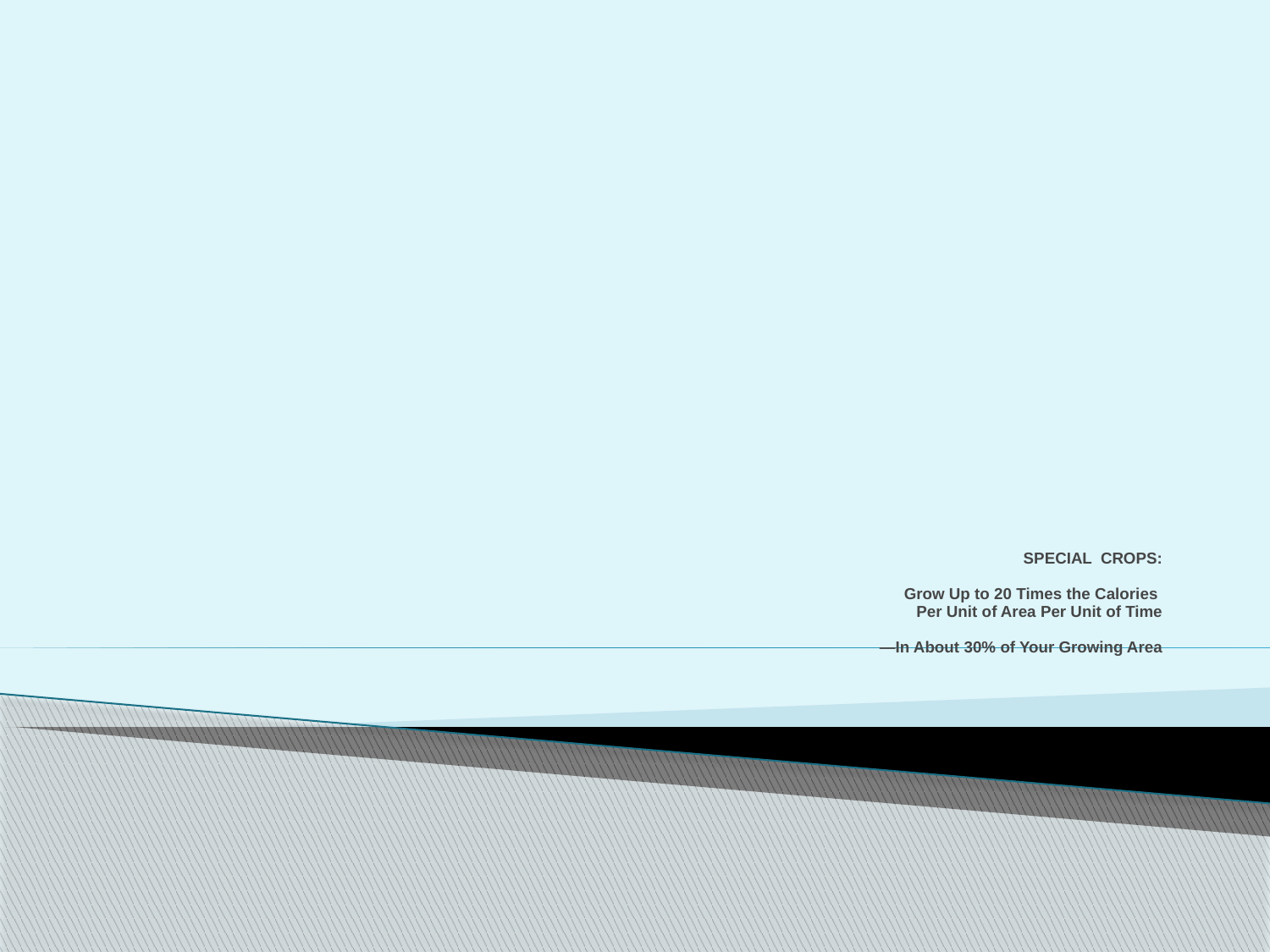

# SPECIAL  CROPS: Grow Up to 20 Times the Calories Per Unit of Area Per Unit of Time —In About 30% of Your Growing Area